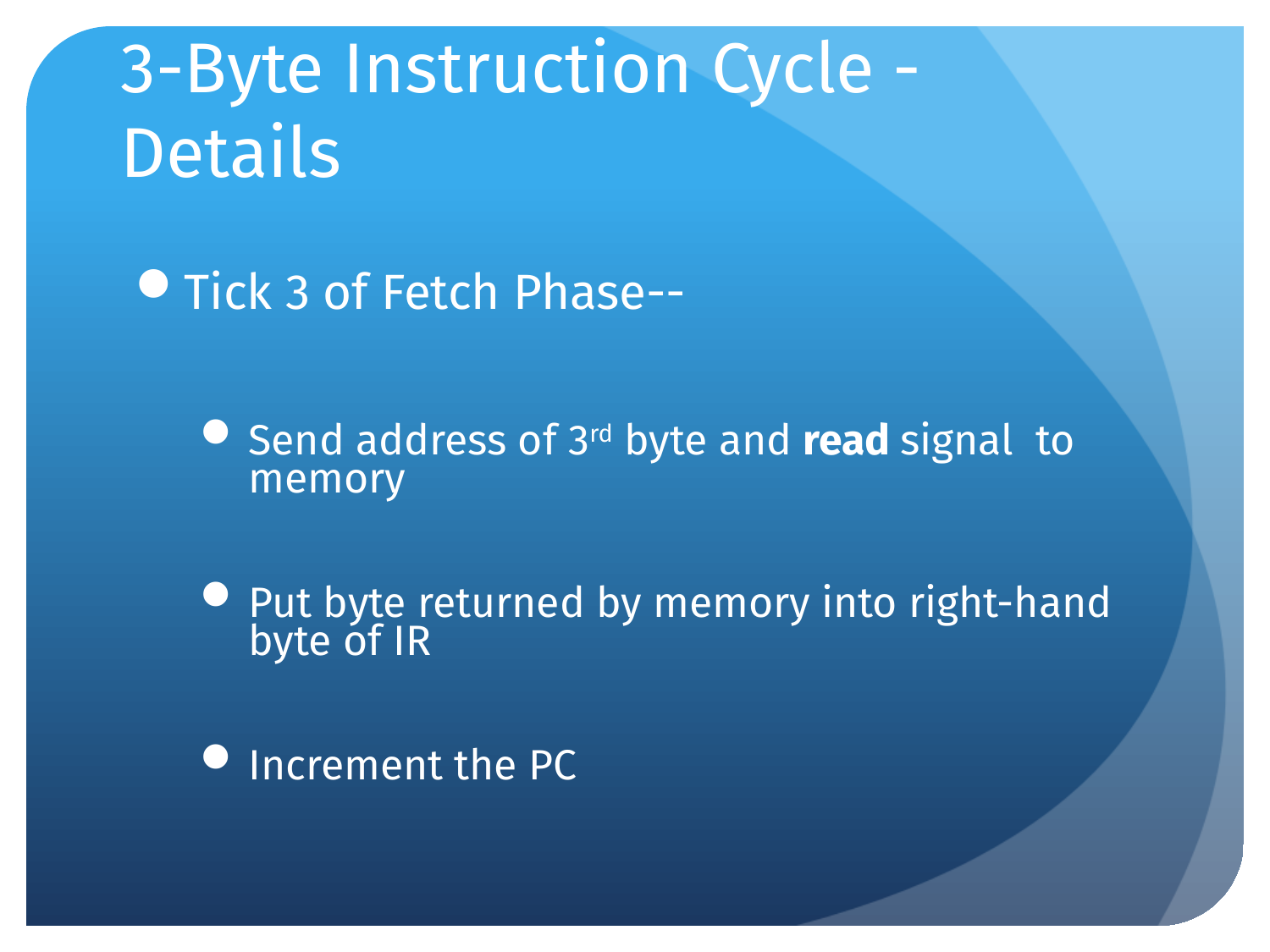

# 3-Byte Instruction Cycle -  Details
Tick 3 of Fetch Phase--

Send address of 3rd byte and read signal  to memory

Put byte returned by memory into right-hand byte of IR

Increment the PC